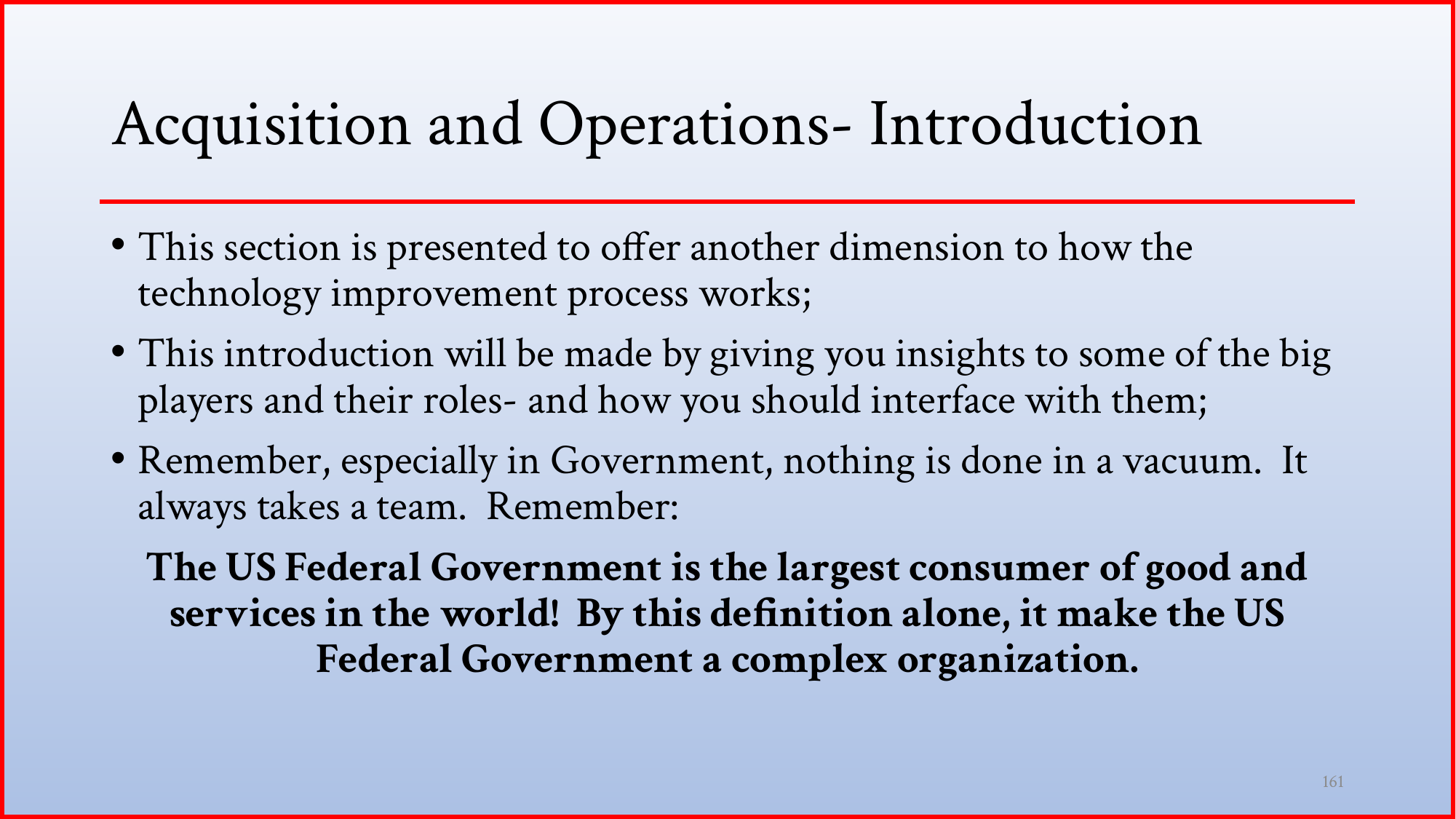

# Acquisition and Operations- Introduction
This section is presented to offer another dimension to how the technology improvement process works;
This introduction will be made by giving you insights to some of the big players and their roles- and how you should interface with them;
Remember, especially in Government, nothing is done in a vacuum.  It always takes a team.  Remember:
The US Federal Government is the largest consumer of good and services in the world!  By this definition alone, it make the US Federal Government a complex organization.
161